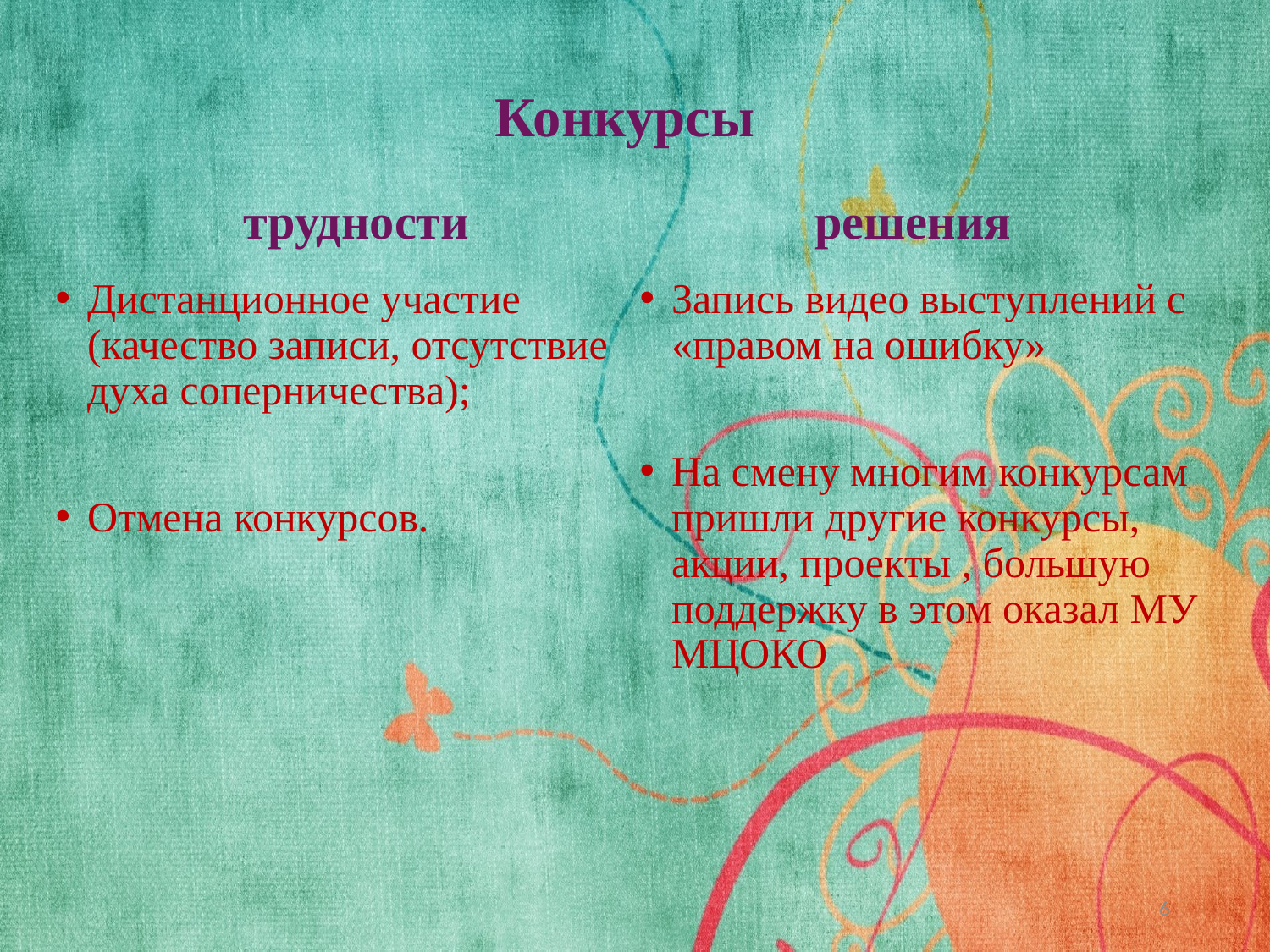

# Конкурсы
трудности
решения
Дистанционное участие (качество записи, отсутствие духа соперничества);

Отмена конкурсов.

Запись видео выступлений с «правом на ошибку»

На смену многим конкурсам пришли другие конкурсы, акции, проекты , большую поддержку в этом оказал МУ МЦОКО

6